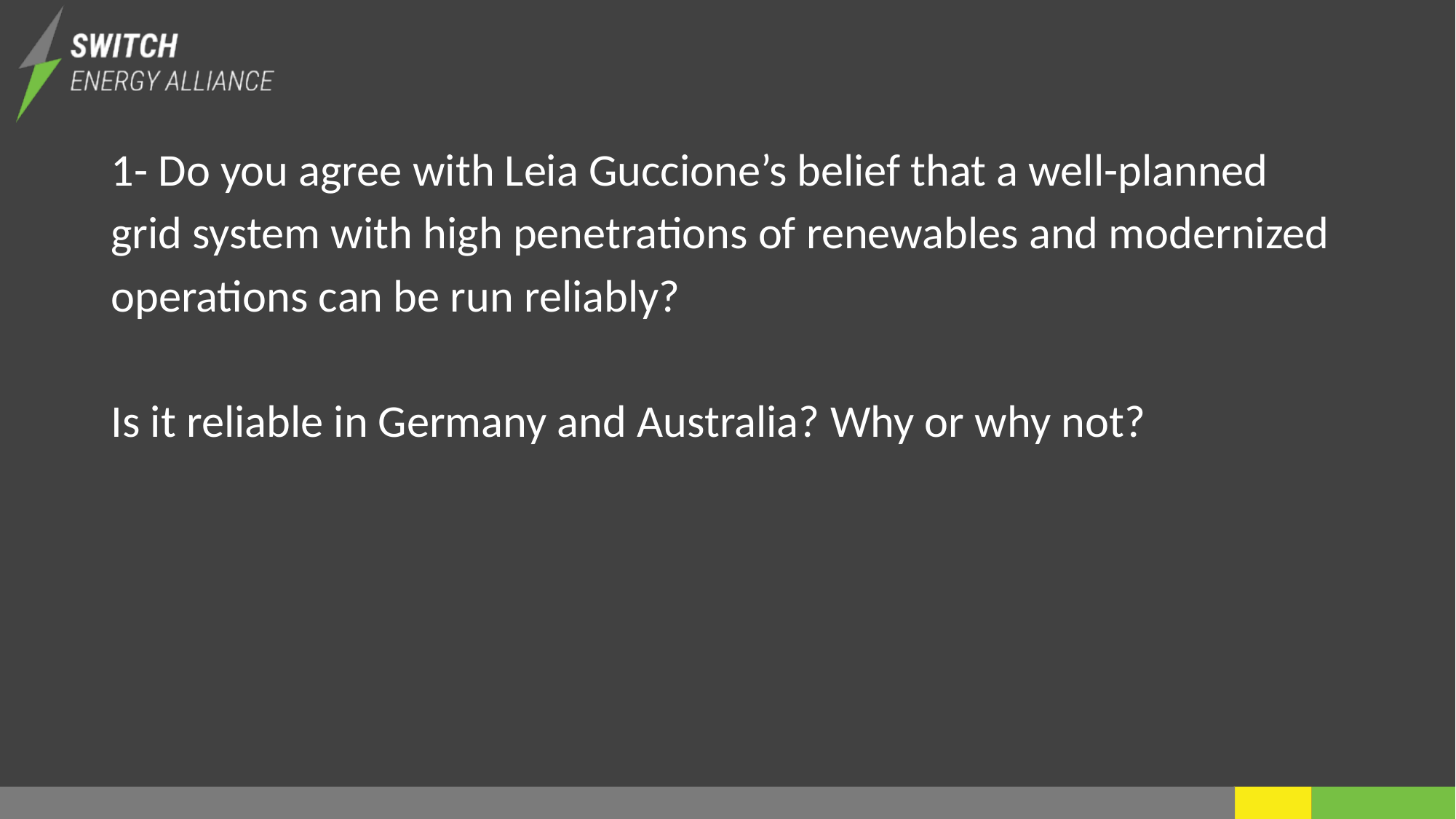

1- Do you agree with Leia Guccione’s belief that a well-planned grid system with high penetrations of renewables and modernized operations can be run reliably?

Is it reliable in Germany and Australia? Why or why not?